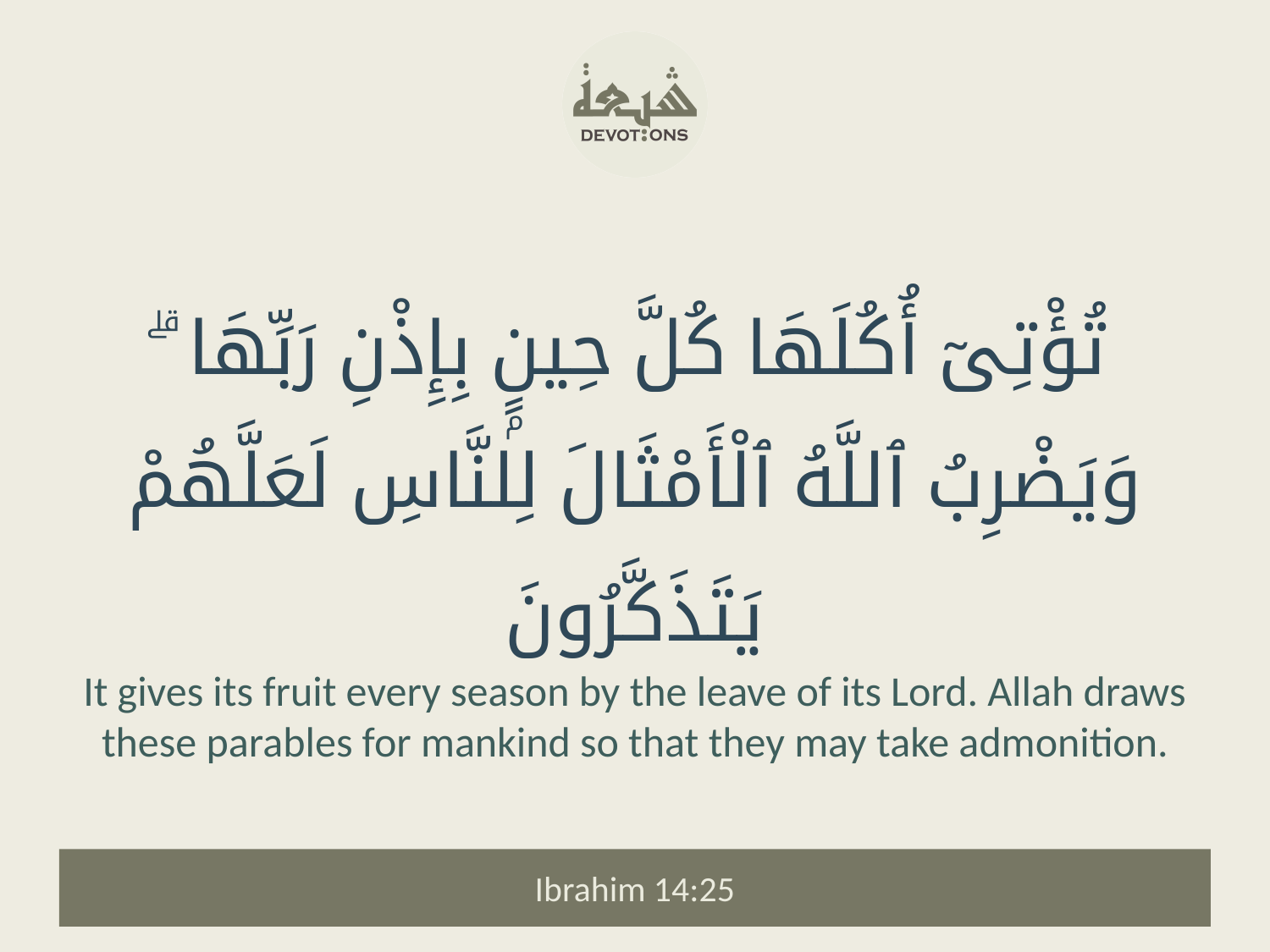

تُؤْتِىٓ أُكُلَهَا كُلَّ حِينٍۭ بِإِذْنِ رَبِّهَا ۗ وَيَضْرِبُ ٱللَّهُ ٱلْأَمْثَالَ لِلنَّاسِ لَعَلَّهُمْ يَتَذَكَّرُونَ
It gives its fruit every season by the leave of its Lord. Allah draws these parables for mankind so that they may take admonition.
Ibrahim 14:25